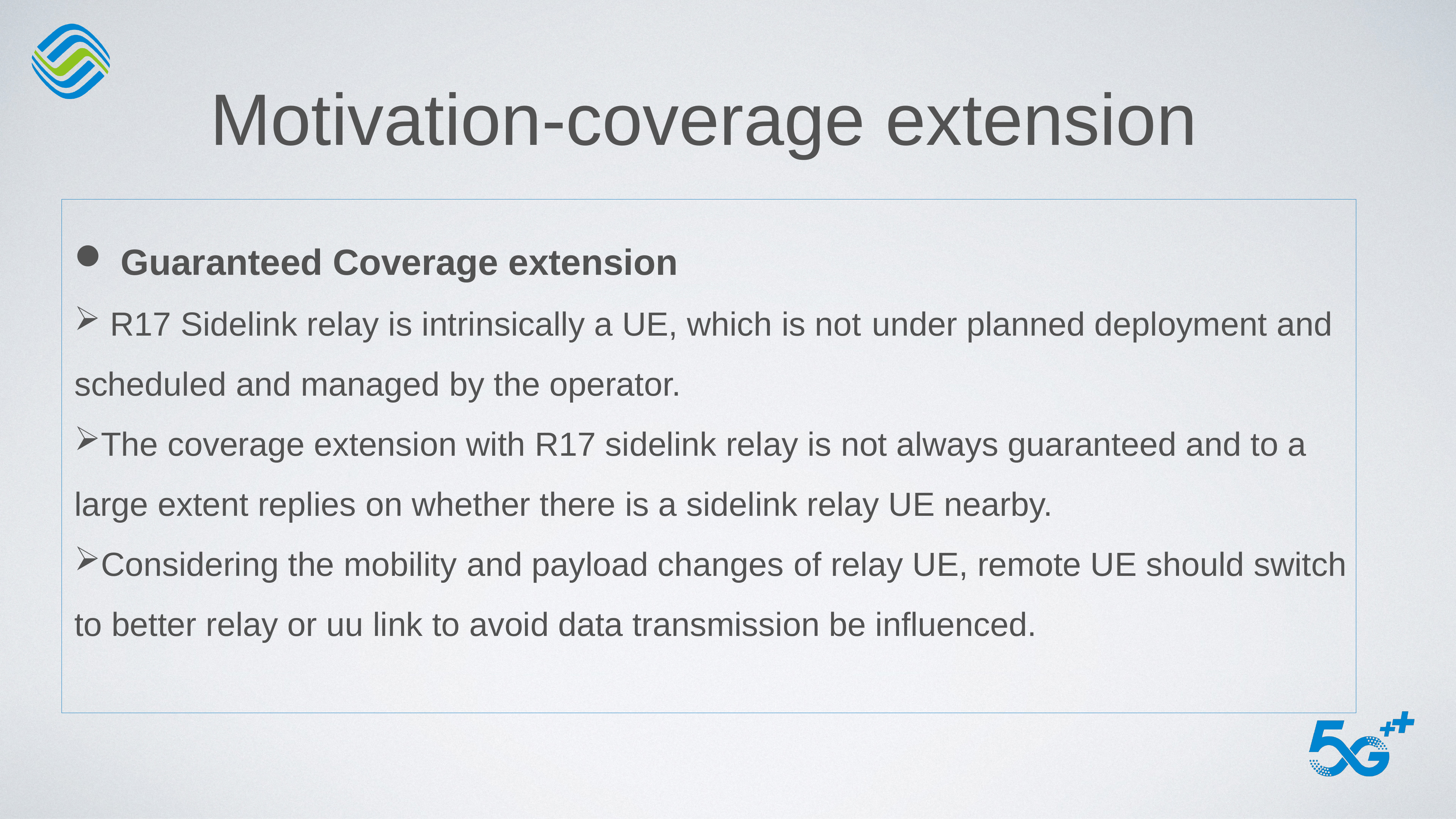

# Motivation-coverage extension

 Guaranteed Coverage extension
 R17 Sidelink relay is intrinsically a UE, which is not under planned deployment and scheduled and managed by the operator.
The coverage extension with R17 sidelink relay is not always guaranteed and to a large extent replies on whether there is a sidelink relay UE nearby.
Considering the mobility and payload changes of relay UE, remote UE should switch to better relay or uu link to avoid data transmission be influenced.